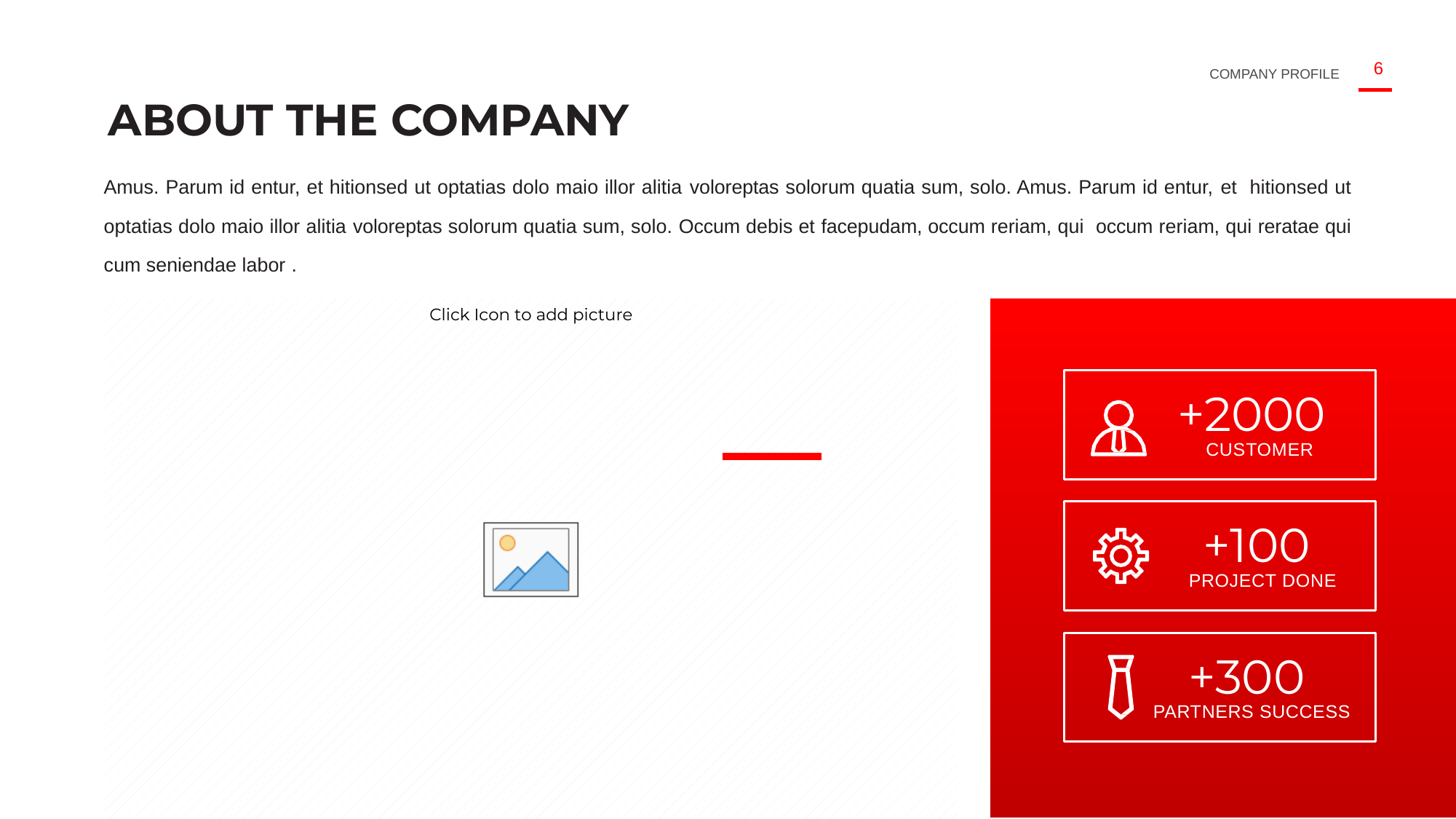

ABOUT THE COMPANY
Amus. Parum id entur, et hitionsed ut optatias dolo maio illor alitia voloreptas solorum quatia sum, solo. Amus. Parum id entur, et  hitionsed ut optatias dolo maio illor alitia voloreptas solorum quatia sum, solo. Occum debis et facepudam, occum reriam, qui  occum reriam, qui reratae qui cum seniendae labor .

+2000

CUSTOMER

+100

PROJECT DONE

+300

PARTNERS SUCCESS